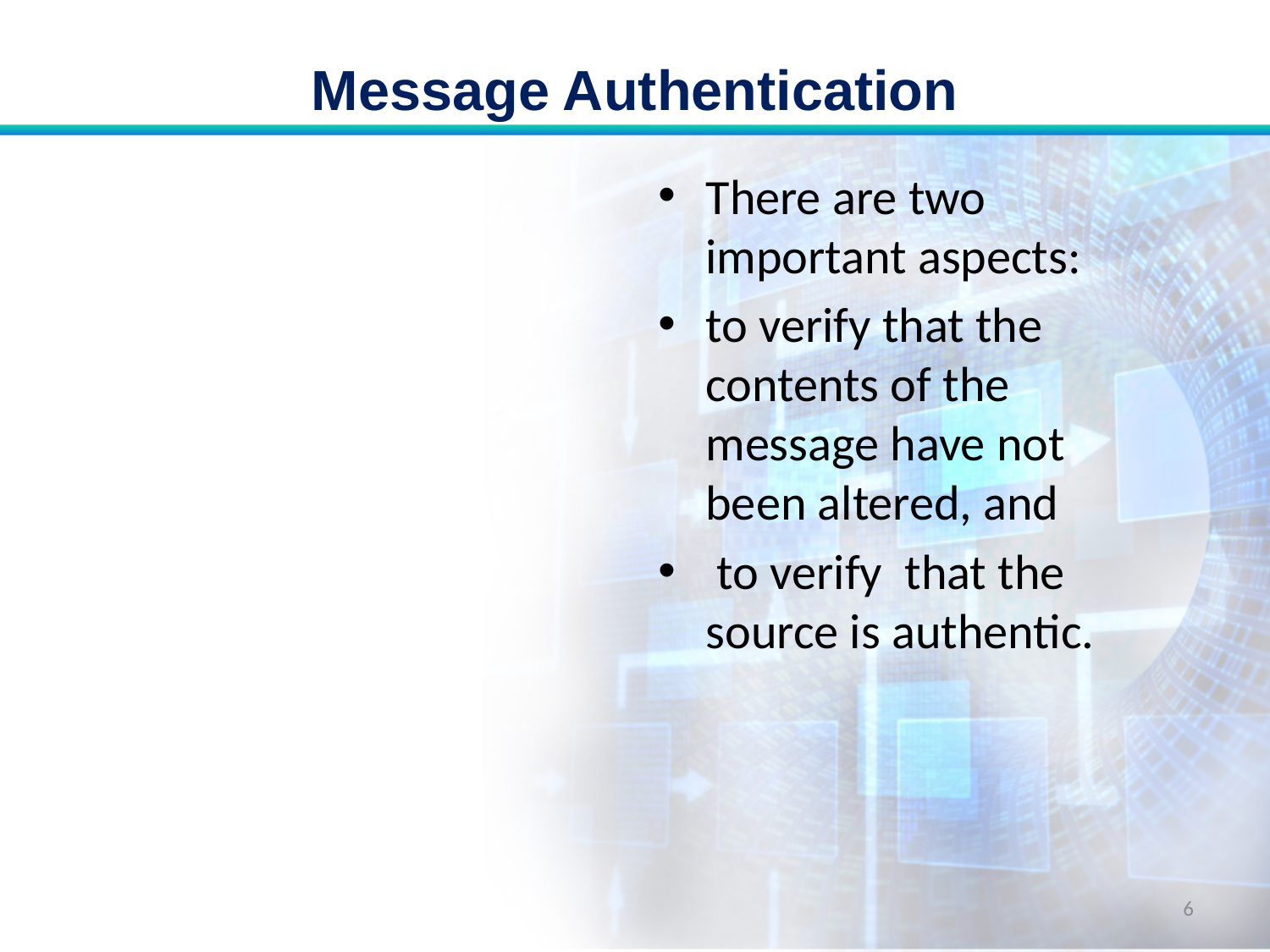

# Message Authentication
There are two important aspects:
to verify that the contents of the message have not been altered, and
 to verify  that the source is authentic.
6